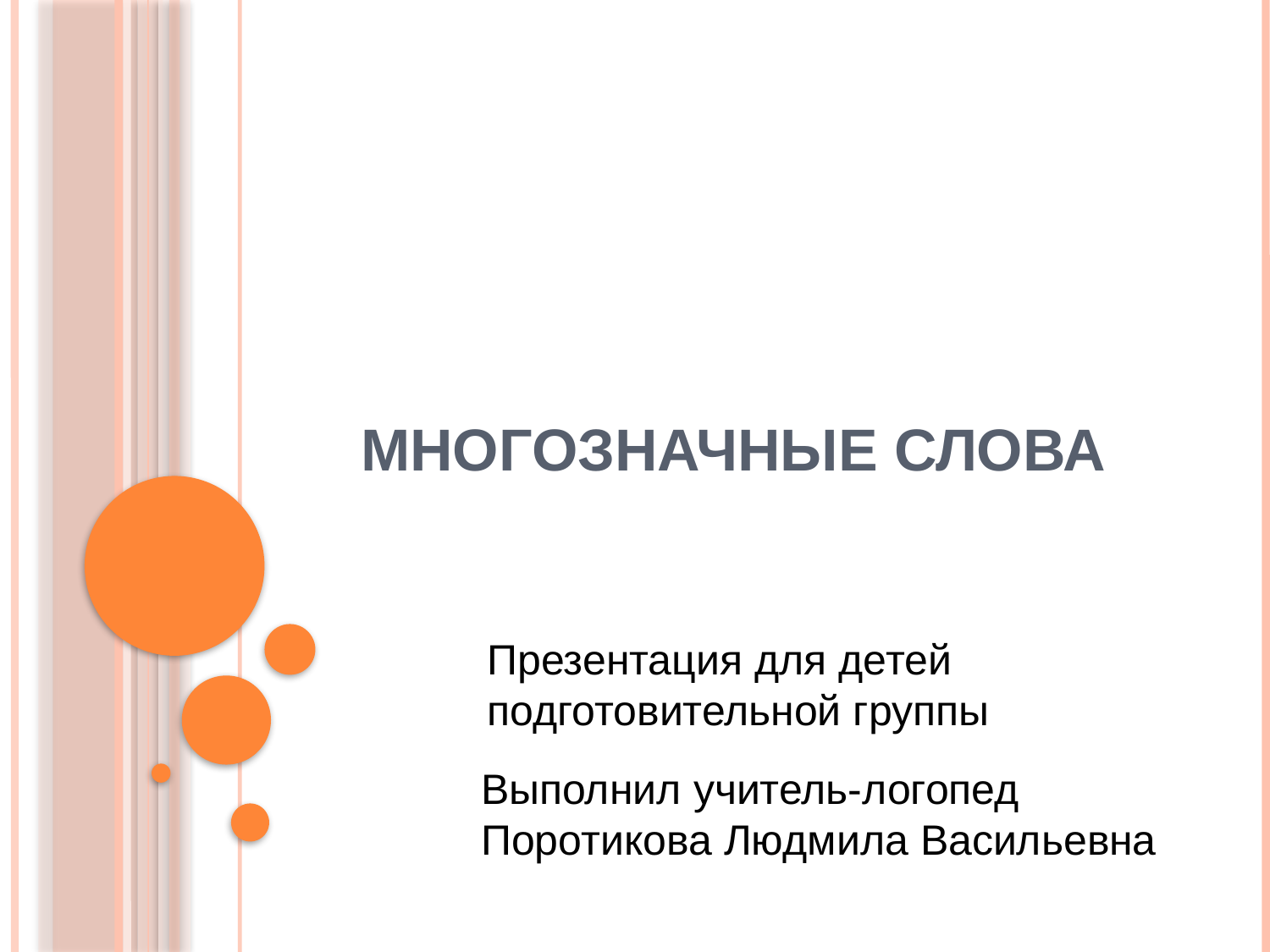

# Многозначные слова
Презентация для детей подготовительной группы
Выполнил учитель-логопед
Поротикова Людмила Васильевна